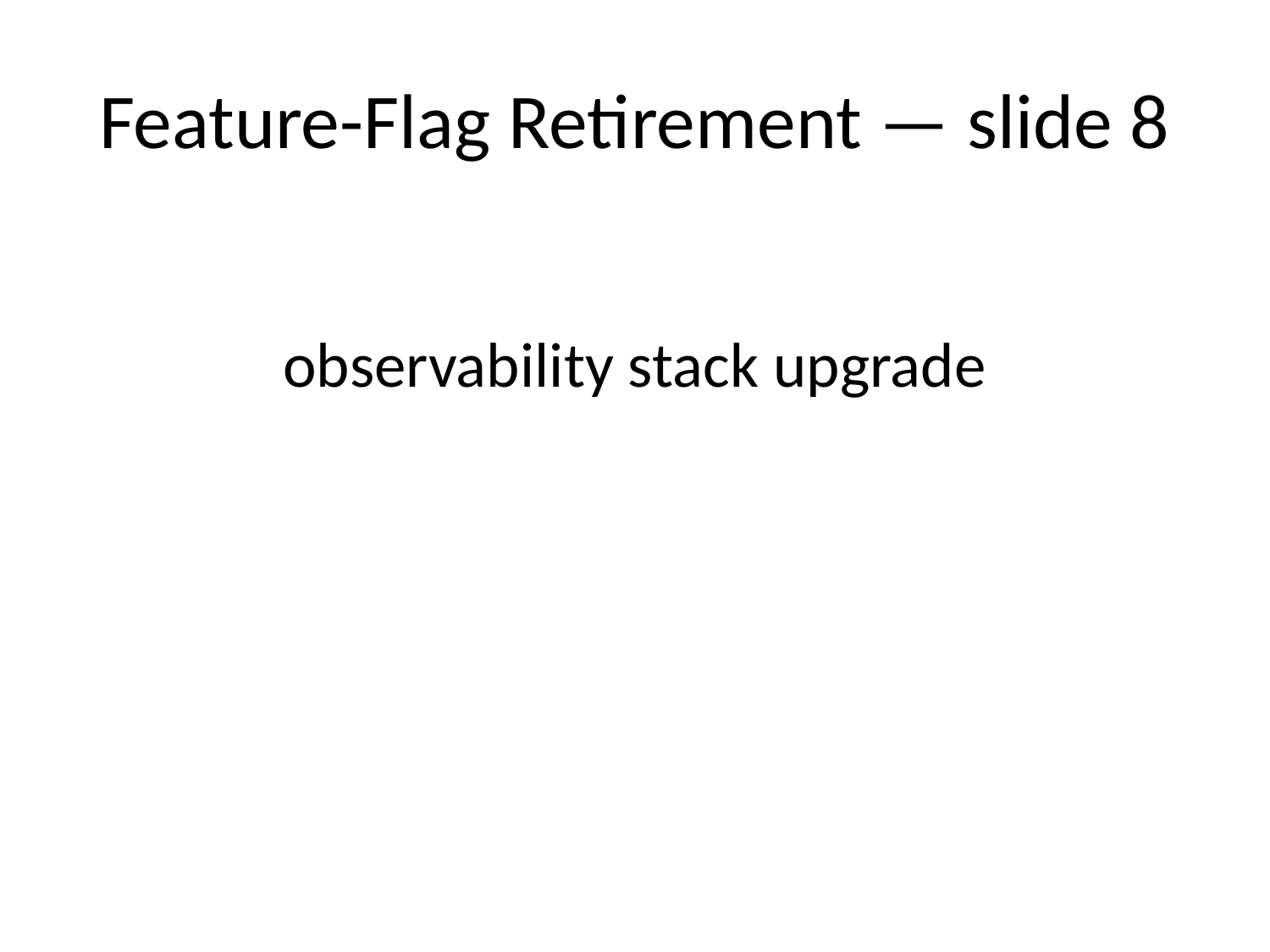

# Feature-Flag Retirement — slide 8
observability stack upgrade